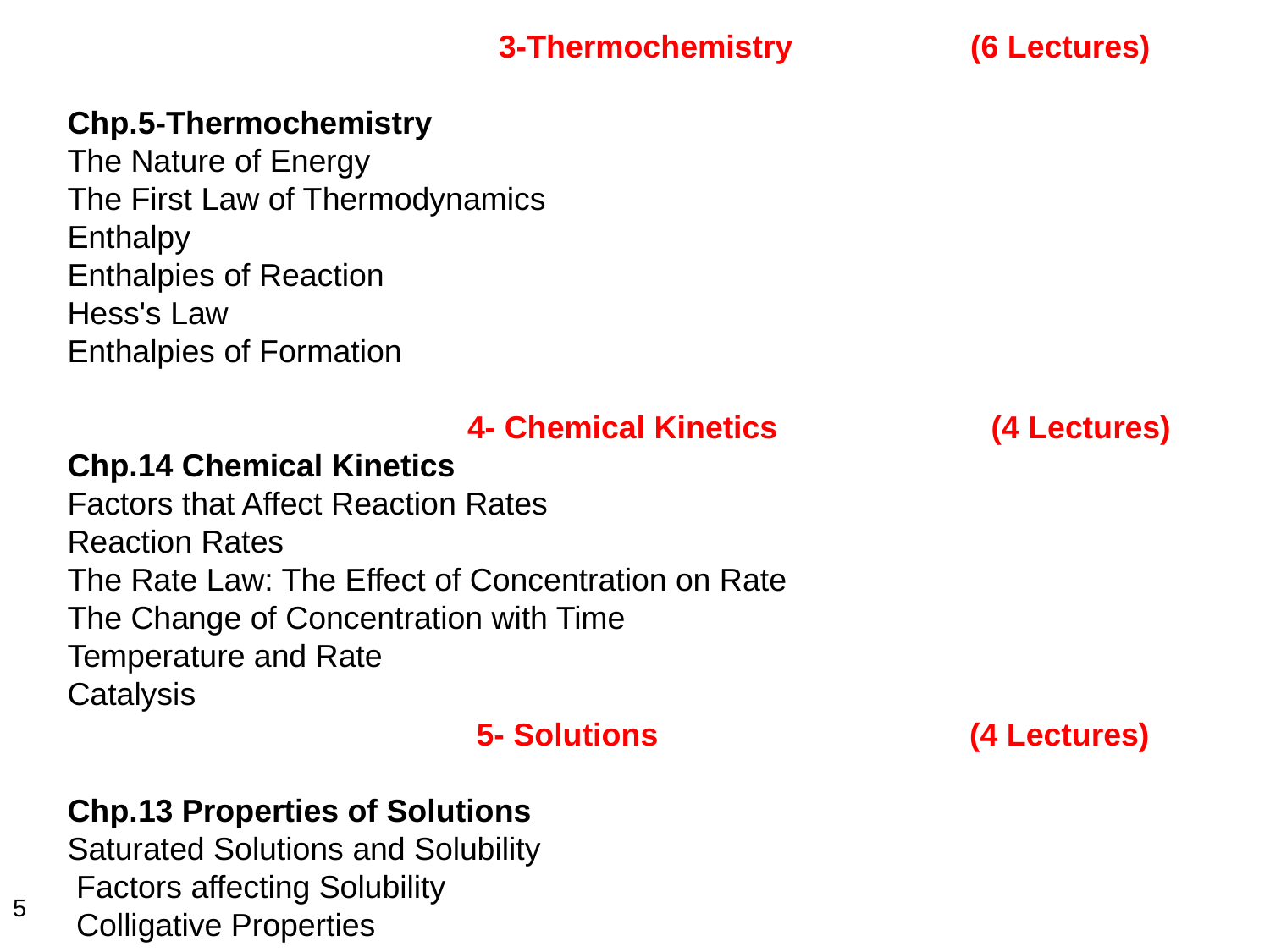

3-Thermochemistry           	 (6 Lectures)
Chp.5-Thermochemistry
The Nature of Energy
The First Law of Thermodynamics
Enthalpy
Enthalpies of Reaction
Hess's Law
Enthalpies of Formation

                                             4- Chemical Kinetics                        (4 Lectures)
Chp.14 Chemical Kinetics
Factors that Affect Reaction Rates
Reaction Rates
The Rate Law: The Effect of Concentration on Rate
The Change of Concentration with Time
Temperature and Rate
Catalysis

                                              5- Solutions                                   (4 Lectures)
Chp.13 Properties of Solutions
Saturated Solutions and Solubility
 Factors affecting Solubility
 Colligative Properties
5